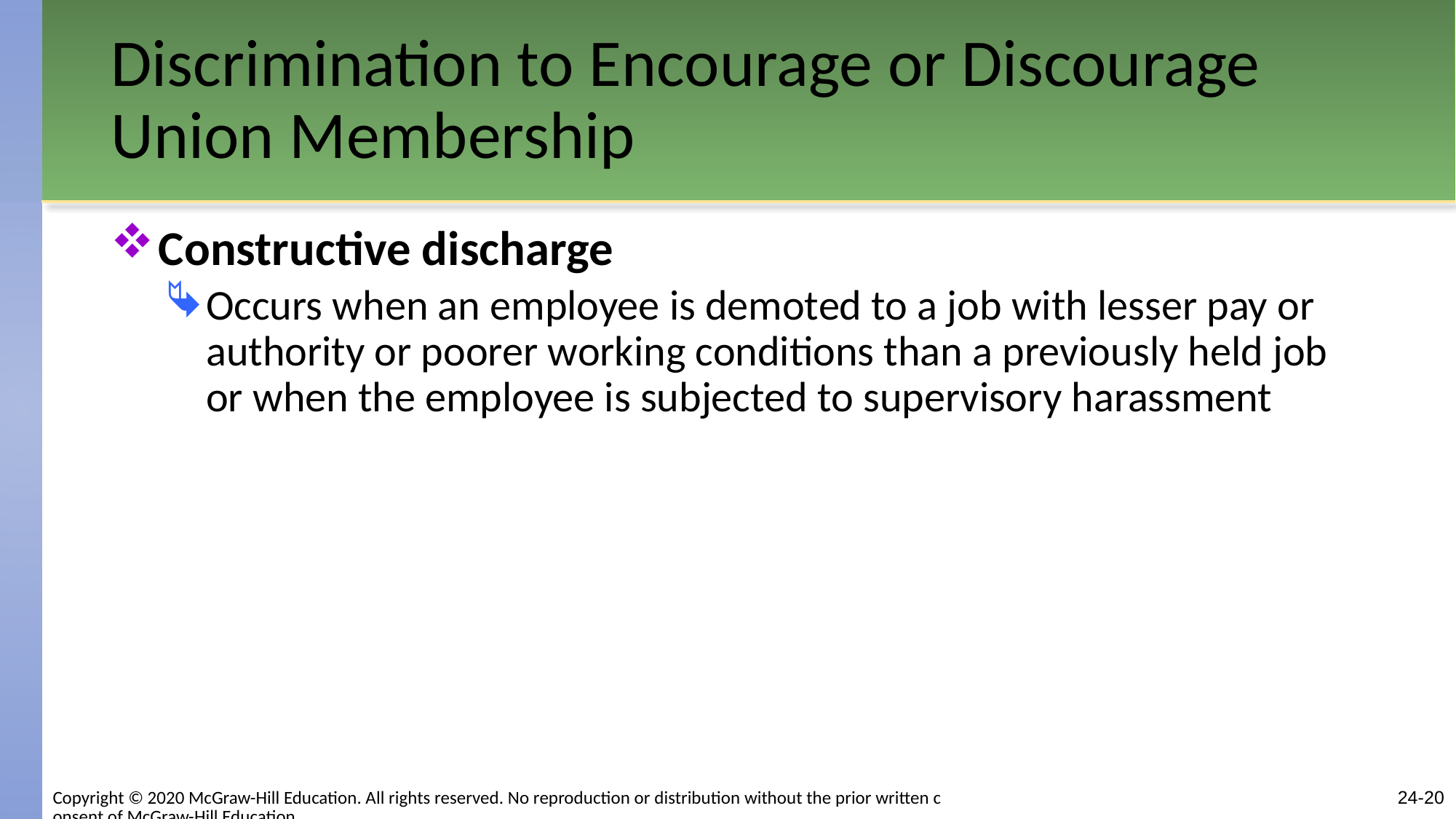

# Discrimination to Encourage or Discourage Union Membership
Constructive discharge
Occurs when an employee is demoted to a job with lesser pay or authority or poorer working conditions than a previously held job or when the employee is subjected to supervisory harassment

Copyright © 2020 McGraw-Hill Education. All rights reserved. No reproduction or distribution without the prior written consent of McGraw-Hill Education.
24-20